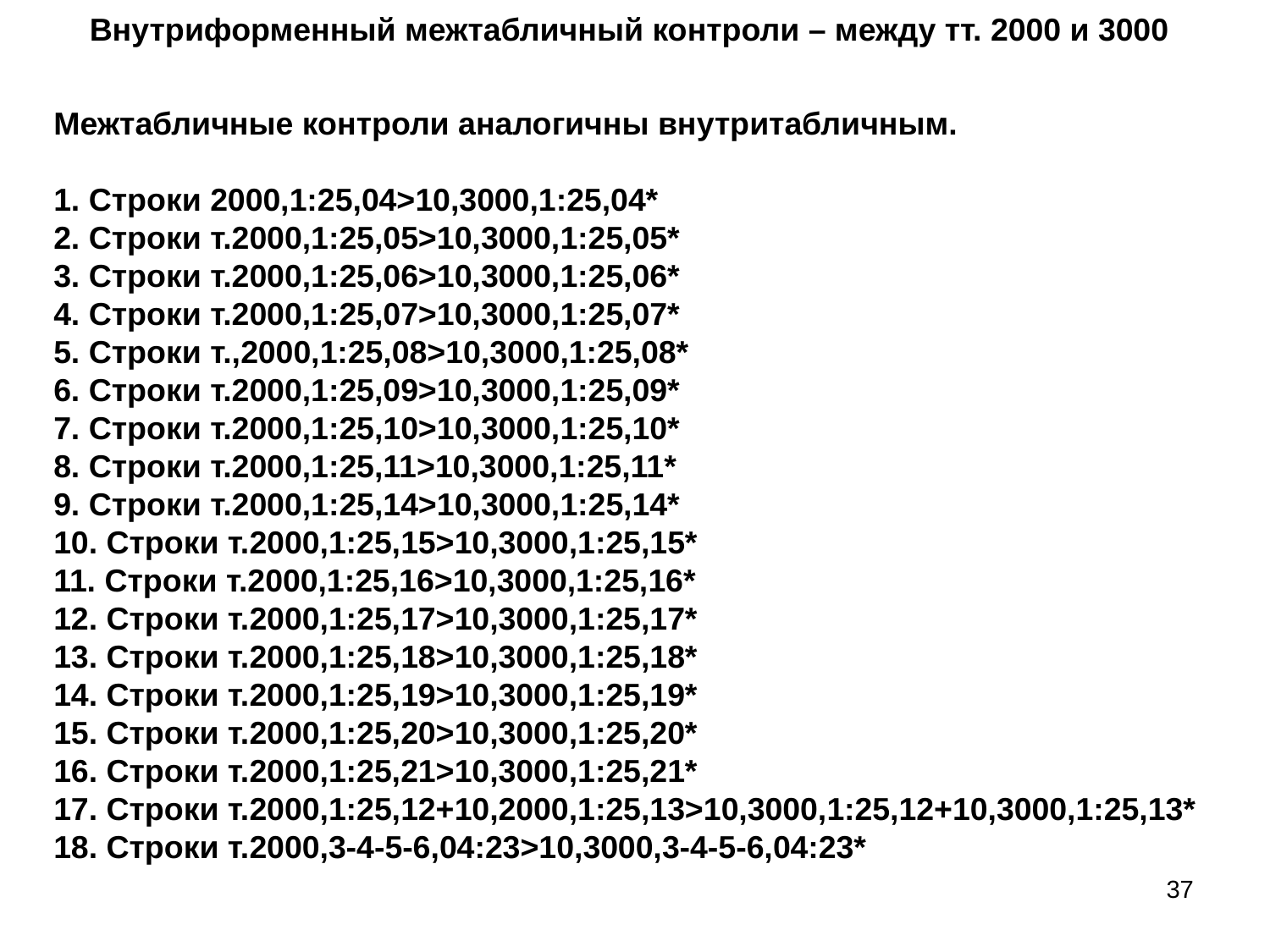

# Внутриформенный межтабличный контроли – между тт. 2000 и 3000
Межтабличные контроли аналогичны внутритабличным.

1. Строки 2000,1:25,04>10,3000,1:25,04*
2. Строки т.2000,1:25,05>10,3000,1:25,05*
3. Строки т.2000,1:25,06>10,3000,1:25,06*
4. Строки т.2000,1:25,07>10,3000,1:25,07*
5. Строки т.,2000,1:25,08>10,3000,1:25,08*
6. Строки т.2000,1:25,09>10,3000,1:25,09*
7. Строки т.2000,1:25,10>10,3000,1:25,10*
8. Строки т.2000,1:25,11>10,3000,1:25,11*
9. Строки т.2000,1:25,14>10,3000,1:25,14*
10. Строки т.2000,1:25,15>10,3000,1:25,15*
11. Строки т.2000,1:25,16>10,3000,1:25,16*
12. Строки т.2000,1:25,17>10,3000,1:25,17*
13. Строки т.2000,1:25,18>10,3000,1:25,18*
14. Строки т.2000,1:25,19>10,3000,1:25,19*
15. Строки т.2000,1:25,20>10,3000,1:25,20*
16. Строки т.2000,1:25,21>10,3000,1:25,21*
17. Строки т.2000,1:25,12+10,2000,1:25,13>10,3000,1:25,12+10,3000,1:25,13*
18. Строки т.2000,3-4-5-6,04:23>10,3000,3-4-5-6,04:23*
37